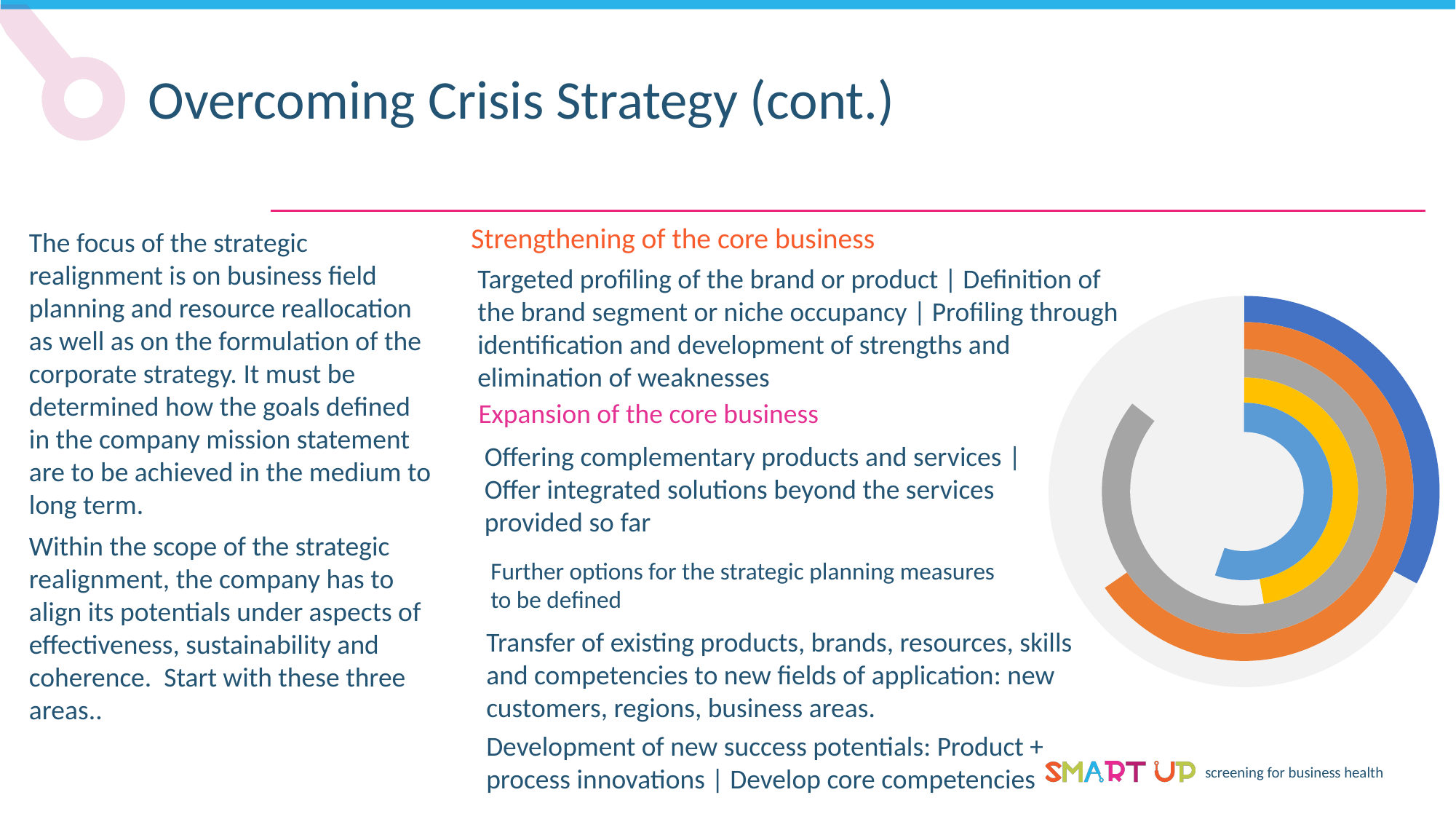

Overcoming Crisis Strategy (cont.)
Strengthening of the core business
The focus of the strategic realignment is on business field planning and resource reallocation as well as on the formulation of the corporate strategy. It must be determined how the goals defined in the company mission statement are to be achieved in the medium to long term.
Within the scope of the strategic realignment, the company has to align its potentials under aspects of effectiveness, sustainability and coherence.  Start with these three areas..

Targeted profiling of the brand or product | Definition of the brand segment or niche occupancy | Profiling through identification and development of strengths and elimination of weaknesses

Expansion of the core business
Offering complementary products and services |
Offer integrated solutions beyond the services
provided so far
Further options for the strategic planning measures
to be defined
Transfer of existing products, brands, resources, skills and competencies to new fields of application: new customers, regions, business areas.
Development of new success potentials: Product + process innovations | Develop core competencies